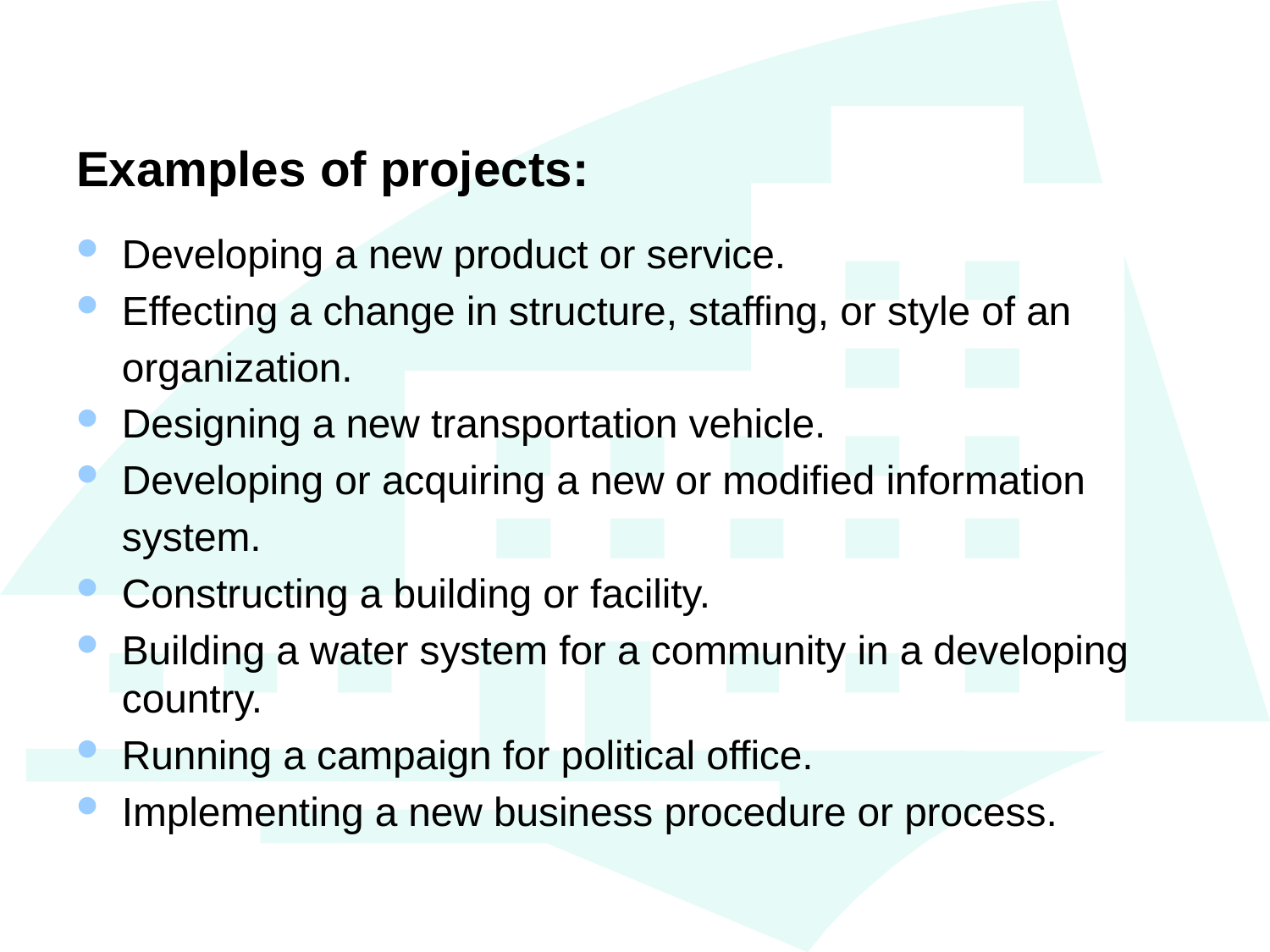

# Examples of projects:
Developing a new product or service.
Effecting a change in structure, staffing, or style of an
organization.
Designing a new transportation vehicle.
Developing or acquiring a new or modified information
system.
Constructing a building or facility.
Building a water system for a community in a developing country.
Running a campaign for political office.
Implementing a new business procedure or process.